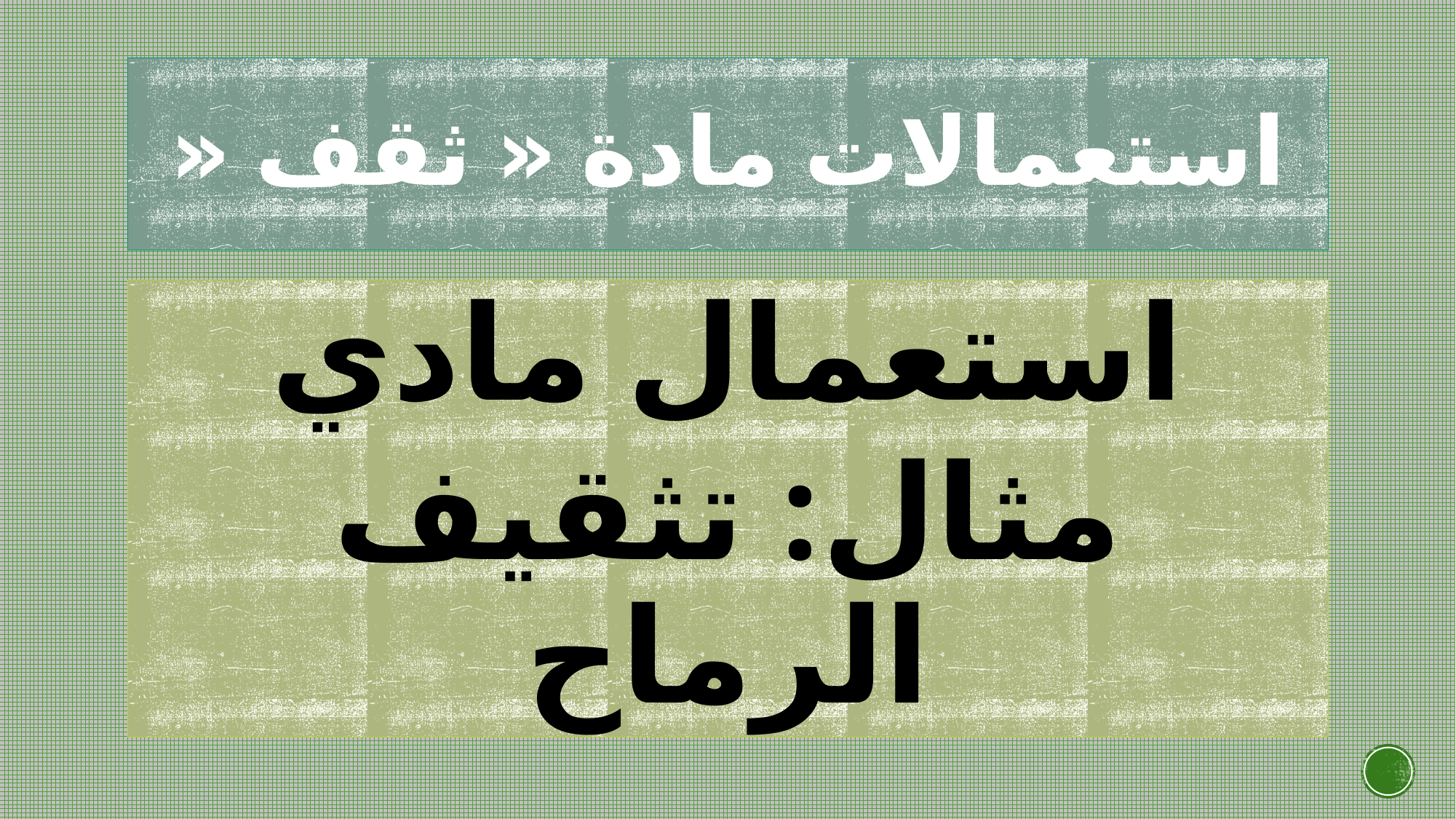

# استعمالات مادة « ثقف «
استعمال مادي
مثال: تثقيف الرماح